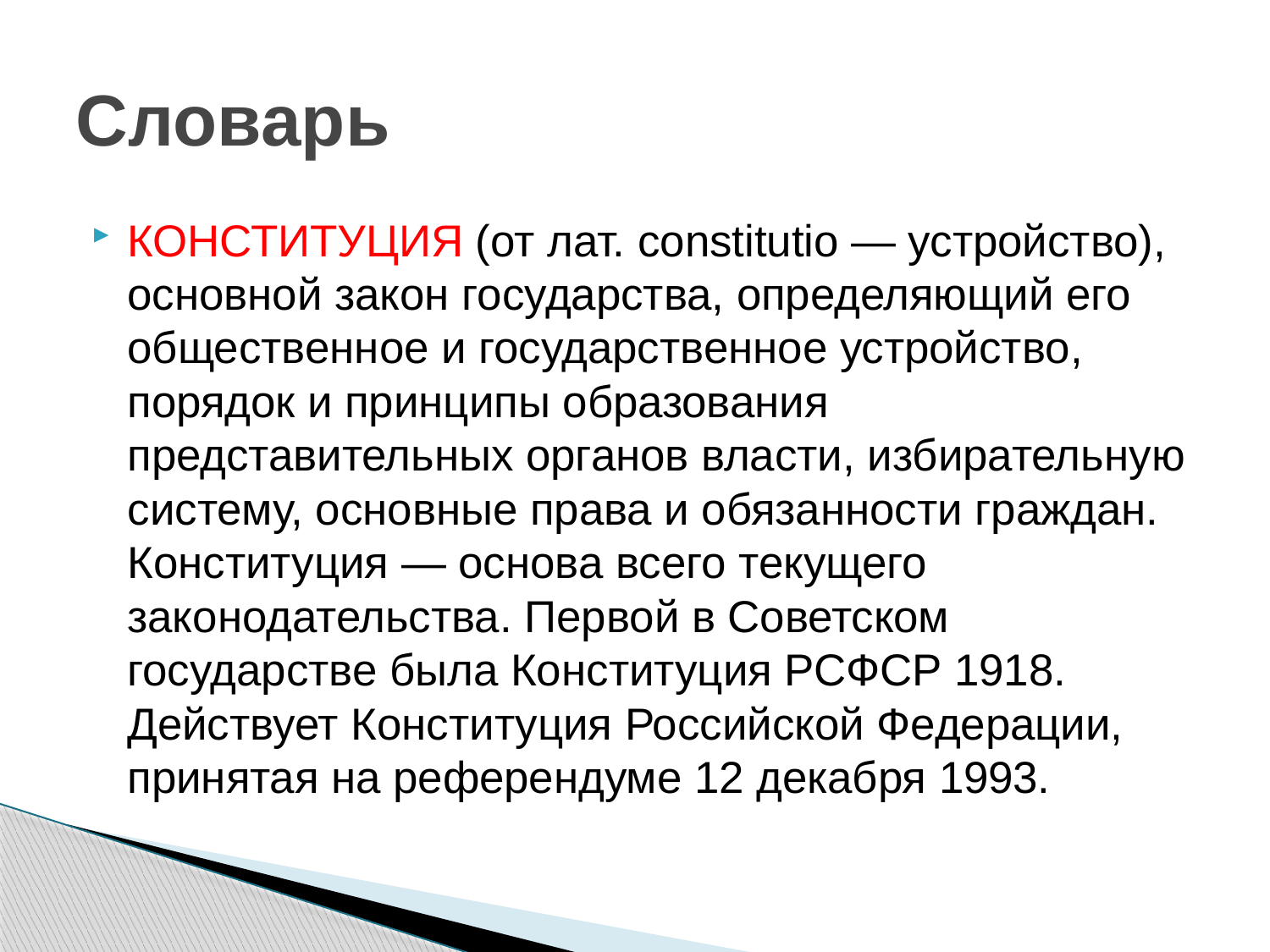

# Словарь
КОНСТИТУЦИЯ (от лат. constitutio — устройство), основной закон государства, определяющий его общественное и государственное устройство, порядок и принципы образования представительных органов власти, избирательную систему, основные права и обязанности граждан. Конституция — основа всего текущего законодательства. Первой в Советском государстве была Конституция РСФСР 1918. Действует Конституция Российской Федерации, принятая на референдуме 12 декабря 1993.